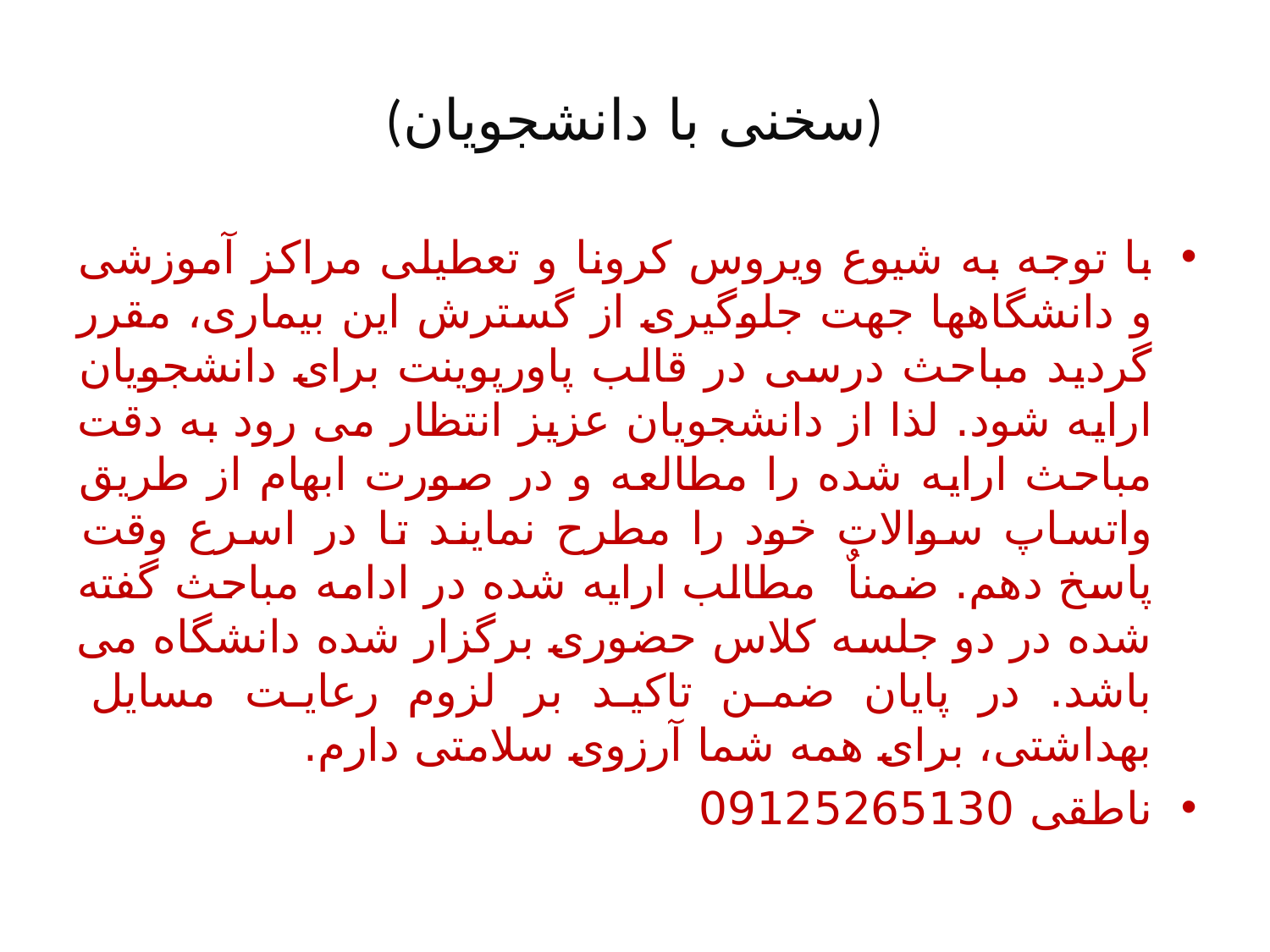

# (سخنی با دانشجویان)
با توجه به شیوع ویروس کرونا و تعطیلی مراکز آموزشی و دانشگاهها جهت جلوگیری از گسترش این بیماری، مقرر گردید مباحث درسی در قالب پاورپوینت برای دانشجویان ارایه شود. لذا از دانشجویان عزیز انتظار می رود به دقت مباحث ارایه شده را مطالعه و در صورت ابهام از طریق واتساپ سوالات خود را مطرح نمایند تا در اسرع وقت پاسخ دهم. ضمناٌ  مطالب ارایه شده در ادامه مباحث گفته شده در دو جلسه کلاس حضوری برگزار شده دانشگاه می باشد. در پایان ضمن تاکید بر لزوم رعایت مسایل بهداشتی، برای همه شما آرزوی سلامتی دارم.
ناطقی 09125265130